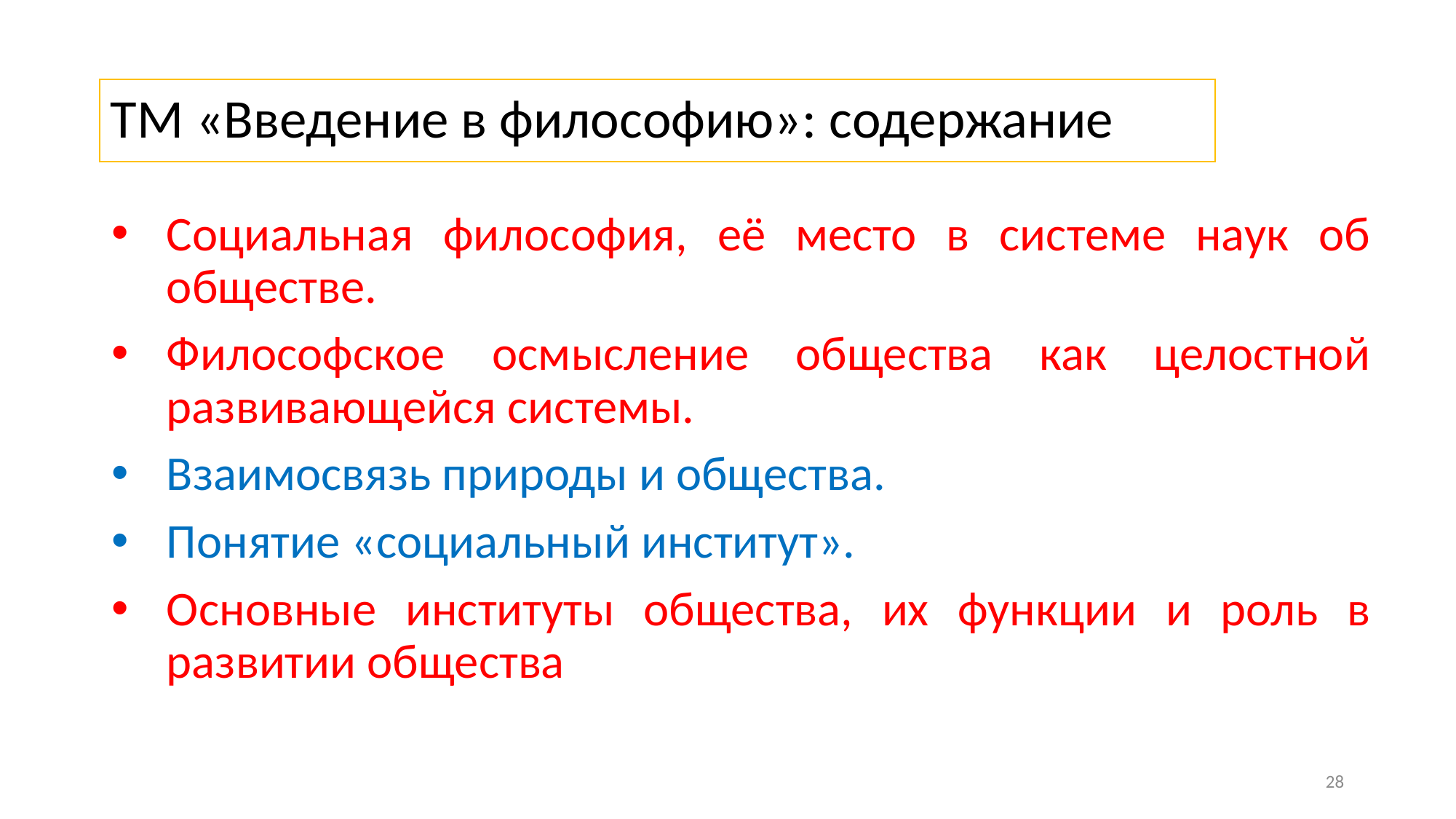

# ТМ «Введение в философию»: содержание
Социальная философия, её место в системе наук об обществе.
Философское осмысление общества как целостной развивающейся системы.
Взаимосвязь природы и общества.
Понятие «социальный институт».
Основные институты общества, их функции и роль в развитии общества
28